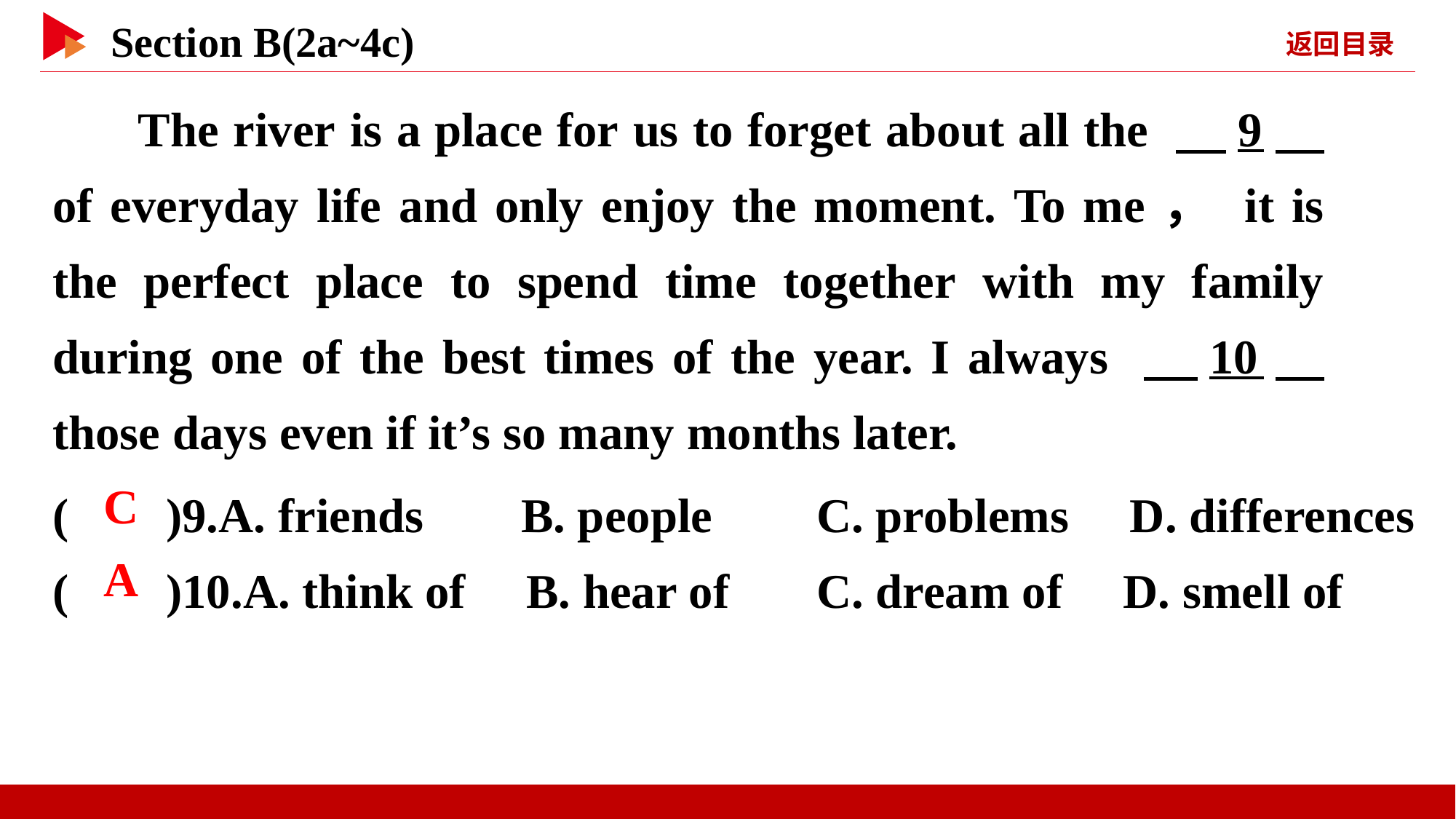

The river is a place for us to forget about all the 　9　 of everyday life and only enjoy the moment. To me， it is the perfect place to spend time together with my family during one of the best times of the year. I always 　10　 those days even if it’s so many months later.
(        )9.A. friends        B. people	C. problems     D. differences
(        )10.A. think of     B. hear of	C. dream of     D. smell of
   C
   A